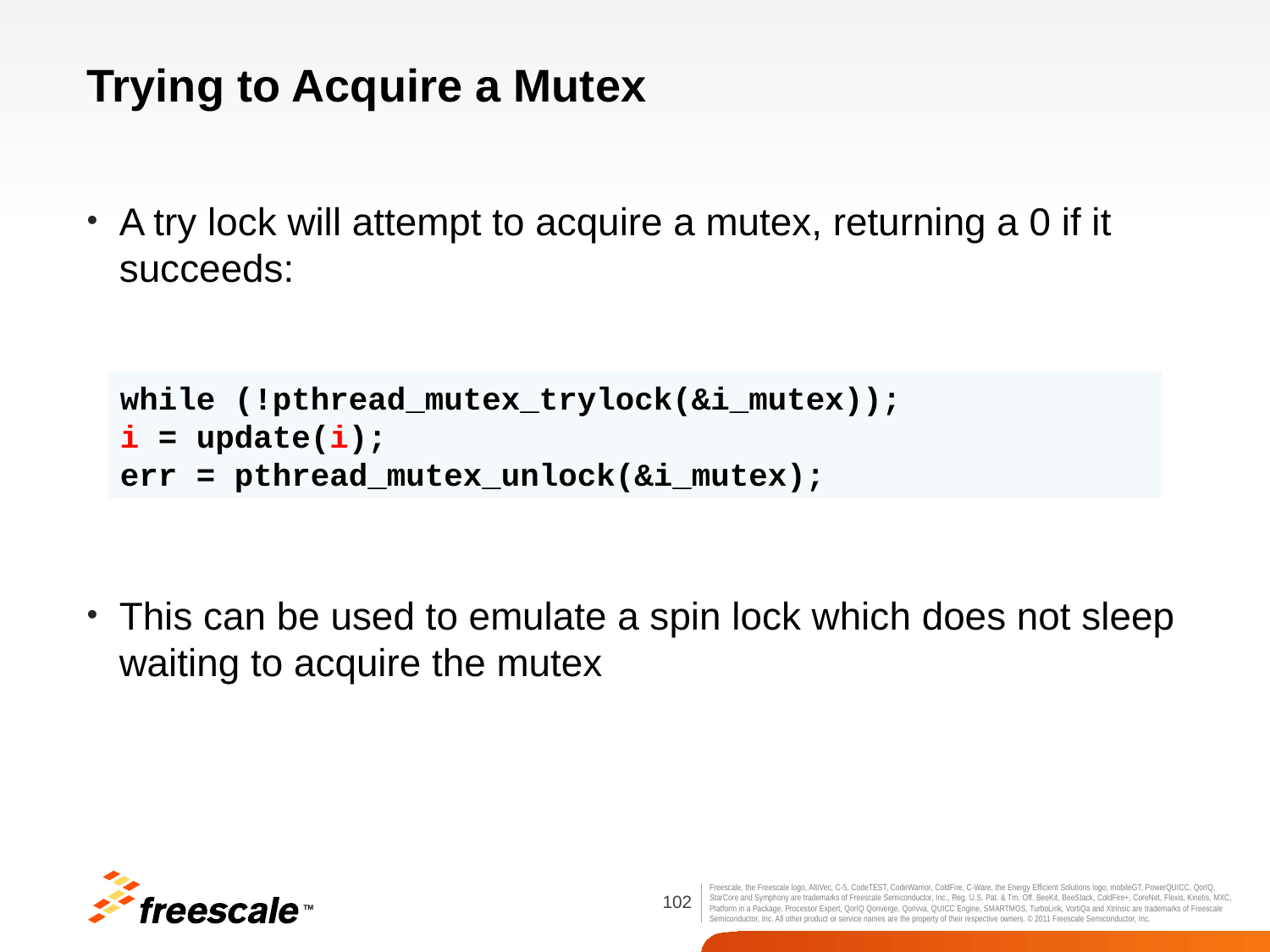

# Trying to Acquire a Mutex
A try lock will attempt to acquire a mutex, returning a 0 if it succeeds:

This can be used to emulate a spin lock which does not sleep waiting to acquire the mutex
while (!pthread_mutex_trylock(&i_mutex));
i = update(i);
err = pthread_mutex_unlock(&i_mutex);